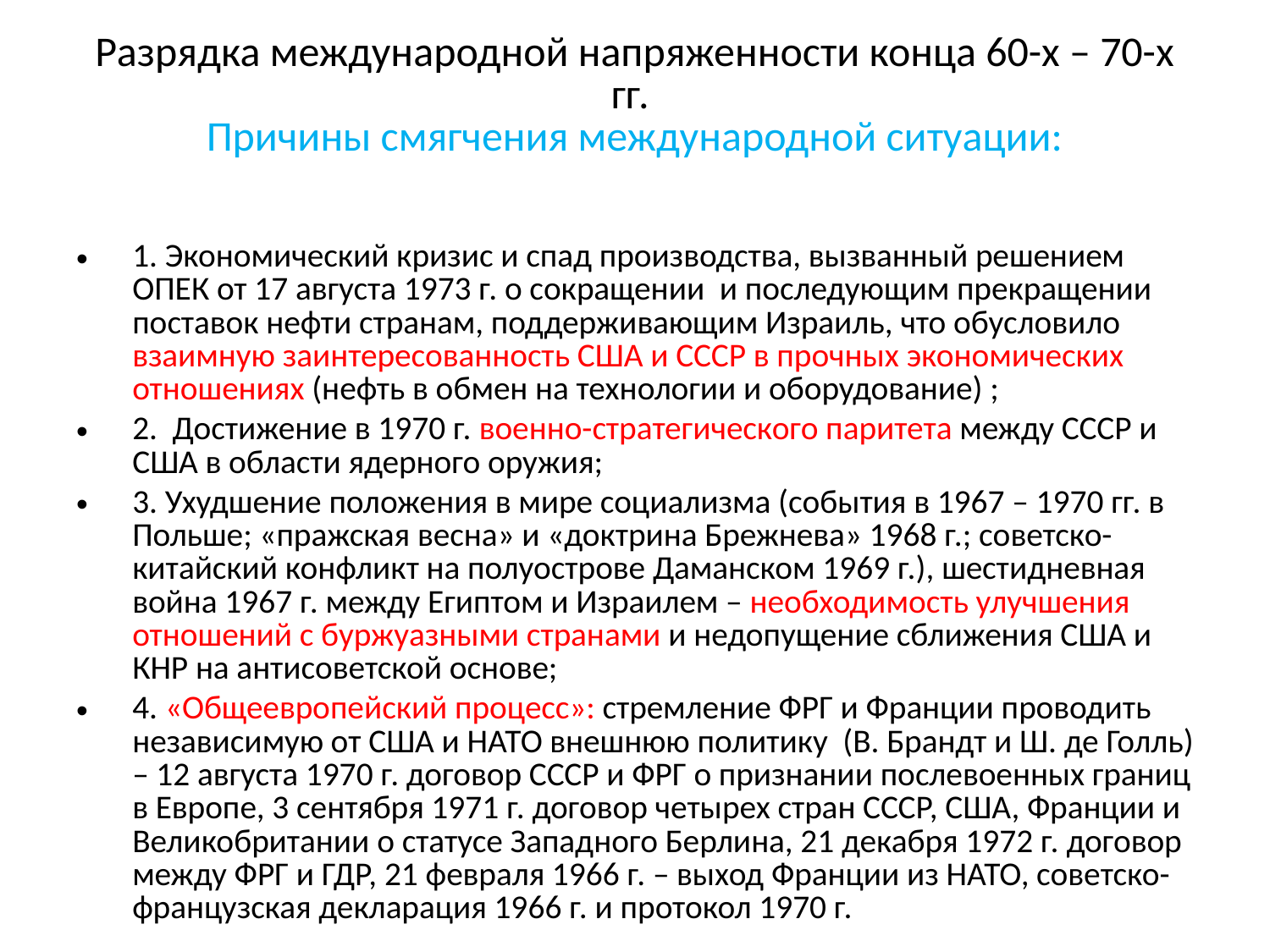

Разрядка международной напряженности конца 60-х – 70-х гг.
Причины смягчения международной ситуации:
1. Экономический кризис и спад производства, вызванный решением ОПЕК от 17 августа 1973 г. о сокращении  и последующим прекращении поставок нефти странам, поддерживающим Израиль, что обусловило взаимную заинтересованность США и СССР в прочных экономических отношениях (нефть в обмен на технологии и оборудование) ;
2.  Достижение в 1970 г. военно-стратегического паритета между СССР и США в области ядерного оружия;
3. Ухудшение положения в мире социализма (события в 1967 – 1970 гг. в Польше; «пражская весна» и «доктрина Брежнева» 1968 г.; советско-китайский конфликт на полуострове Даманском 1969 г.), шестидневная война 1967 г. между Египтом и Израилем – необходимость улучшения отношений с буржуазными странами и недопущение сближения США и КНР на антисоветской основе;
4. «Общеевропейский процесс»: стремление ФРГ и Франции проводить независимую от США и НАТО внешнюю политику  (В. Брандт и Ш. де Голль) – 12 августа 1970 г. договор СССР и ФРГ о признании послевоенных границ в Европе, 3 сентября 1971 г. договор четырех стран СССР, США, Франции и Великобритании о статусе Западного Берлина, 21 декабря 1972 г. договор между ФРГ и ГДР, 21 февраля 1966 г. – выход Франции из НАТО, советско-французская декларация 1966 г. и протокол 1970 г.